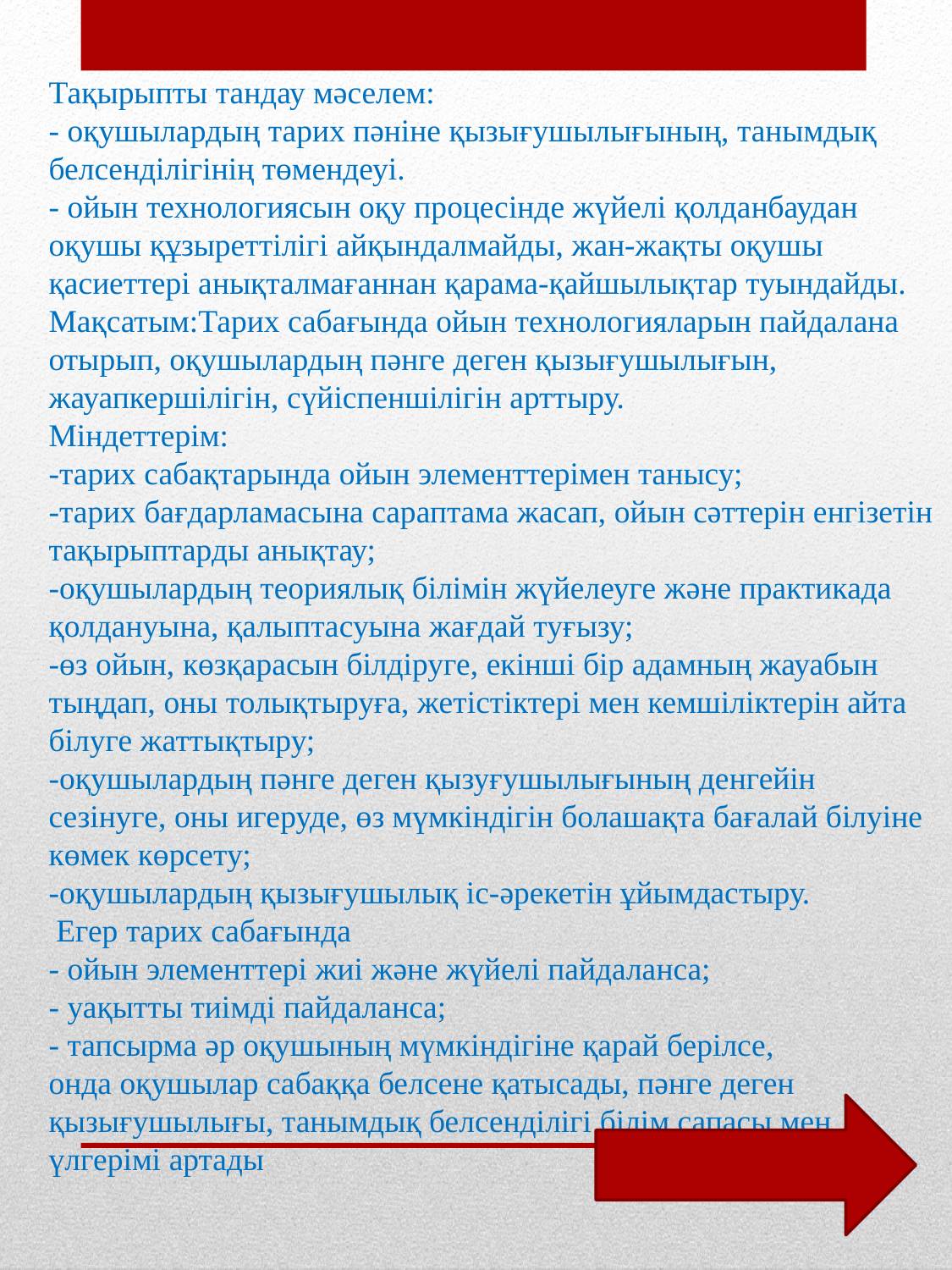

Тақырыпты тандау мәселем:
- оқушылардың тарих пәніне қызығушылығының, танымдық белсенділігінің төмендеуі.
- ойын технологиясын оқу процесінде жүйелі қолданбаудан оқушы құзыреттілігі айқындалмайды, жан-жақты оқушы қасиеттері анықталмағаннан қарама-қайшылықтар туындайды.
Мақсатым:Тарих сабағында ойын технологияларын пайдалана отырып, оқушылардың пәнге деген қызығушылығын, жауапкершілігін, сүйіспеншілігін арттыру.
Міндеттерім:
-тарих сабақтарында ойын элементтерімен танысу;
-тарих бағдарламасына сараптама жасап, ойын сәттерін енгізетін тақырыптарды анықтау;
-оқушылардың теориялық білімін жүйелеуге және практикада қолдануына, қалыптасуына жағдай туғызу;
-өз ойын, көзқарасын білдіруге, екінші бір адамның жауабын тыңдап, оны толықтыруға, жетістіктері мен кемшіліктерін айта білуге жаттықтыру;
-оқушылардың пәнге деген қызуғушылығының денгейін сезінуге, оны игеруде, өз мүмкіндігін болашақта бағалай білуіне көмек көрсету;
-оқушылардың қызығушылық іс-әрекетін ұйымдастыру.
 Егер тарих сабағында
- ойын элементтері жиі және жүйелі пайдаланса;
- уақытты тиімді пайдаланса;
- тапсырма әр оқушының мүмкіндігіне қарай берілсе,
онда оқушылар сабаққа белсене қатысады, пәнге деген қызығушылығы, танымдық белсенділігі білім сапасы мен үлгерімі артады